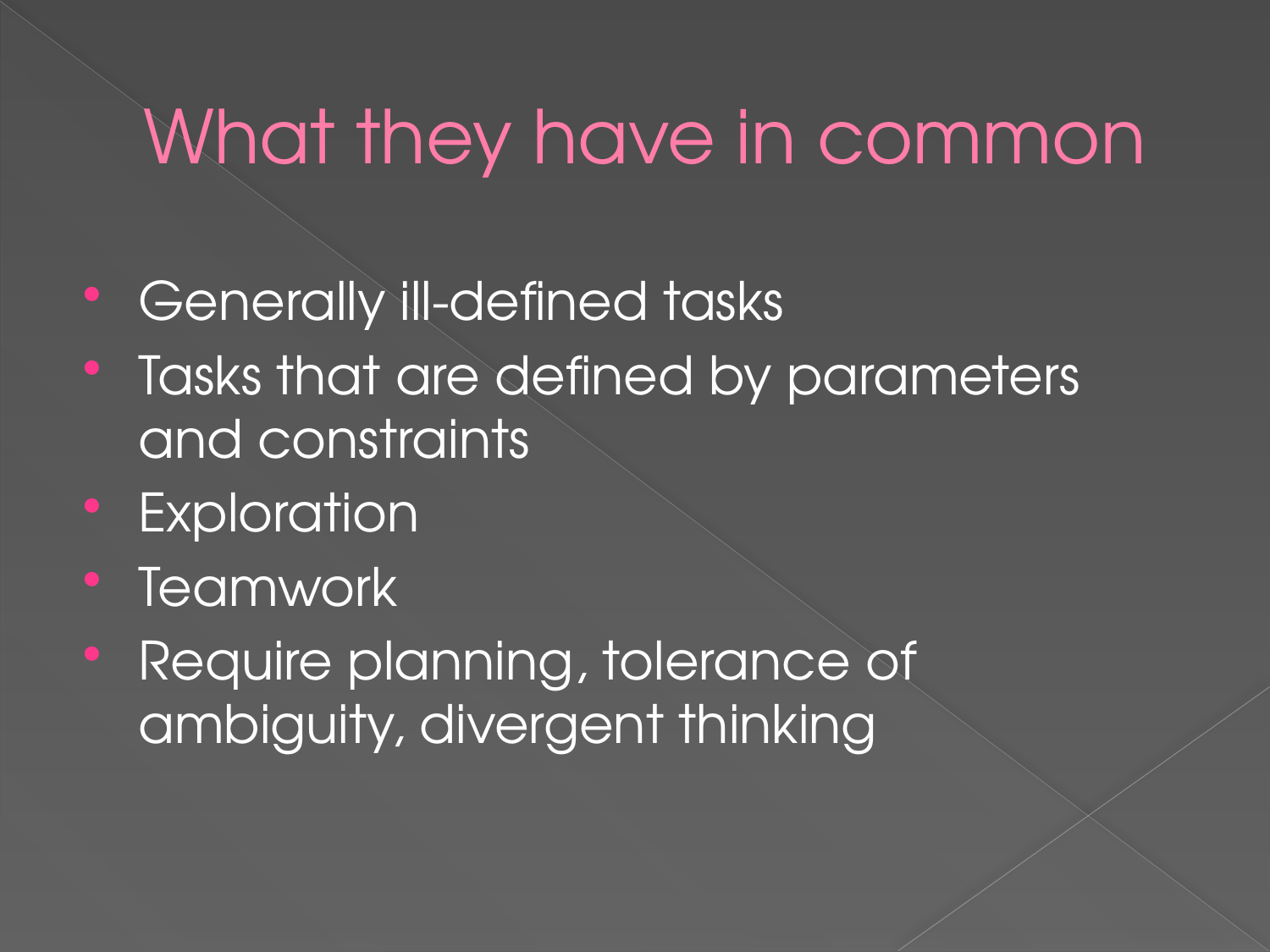

# What they have in common
Generally ill-defined tasks
Tasks that are defined by parameters and constraints
Exploration
Teamwork
Require planning, tolerance of ambiguity, divergent thinking